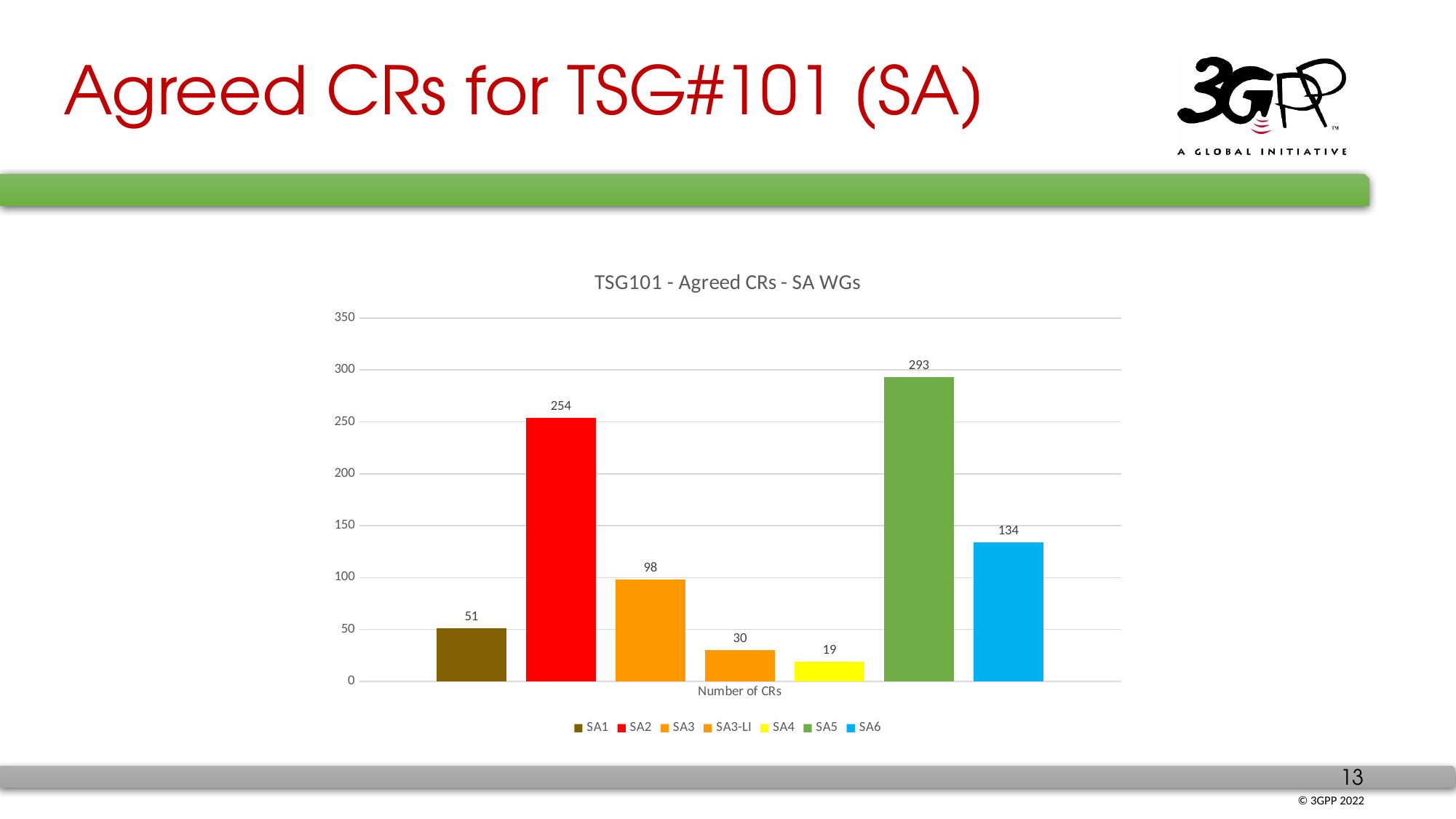

# Agreed CRs for TSG#101 (SA)

### Chart: TSG101 - Agreed CRs - SA WGs

| Category | SA1 | SA2 | SA3 | SA3-LI | SA4 | SA5 | SA6 |
|---|---|---|---|---|---|---|---|
| Number of CRs | 51.0 | 254.0 | 98.0 | 30.0 | 19.0 | 293.0 | 134.0 |